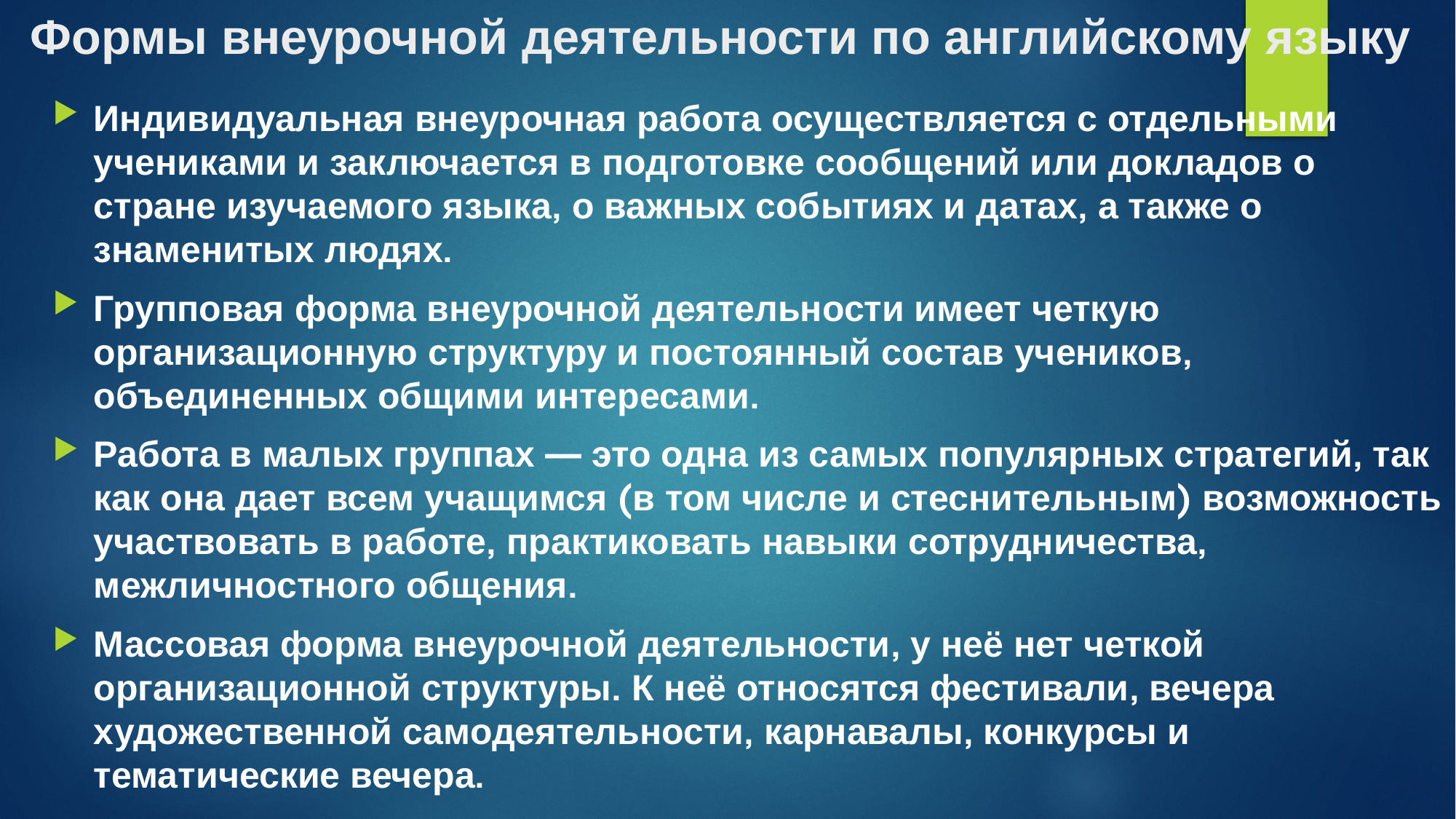

# Формы внеурочной деятельности по английскому языку
Индивидуальная внеурочная работа осуществляется с отдельными учениками и заключается в подготовке сообщений или докладов о стране изучаемого языка, о важных событиях и датах, а также о знаменитых людях.
Групповая форма внеурочной деятельности имеет четкую организационную структуру и постоянный состав учеников, объединенных общими интересами.
Работа в малых группах — это одна из самых популярных стратегий, так как она дает всем учащимся (в том числе и стеснительным) возможность участвовать в работе, практиковать навыки сотрудничества, межличностного общения.
Массовая форма внеурочной деятельности, у неё нет четкой организационной структуры. К неё относятся фестивали, вечера художественной самодеятельности, карнавалы, конкурсы и тематические вечера.